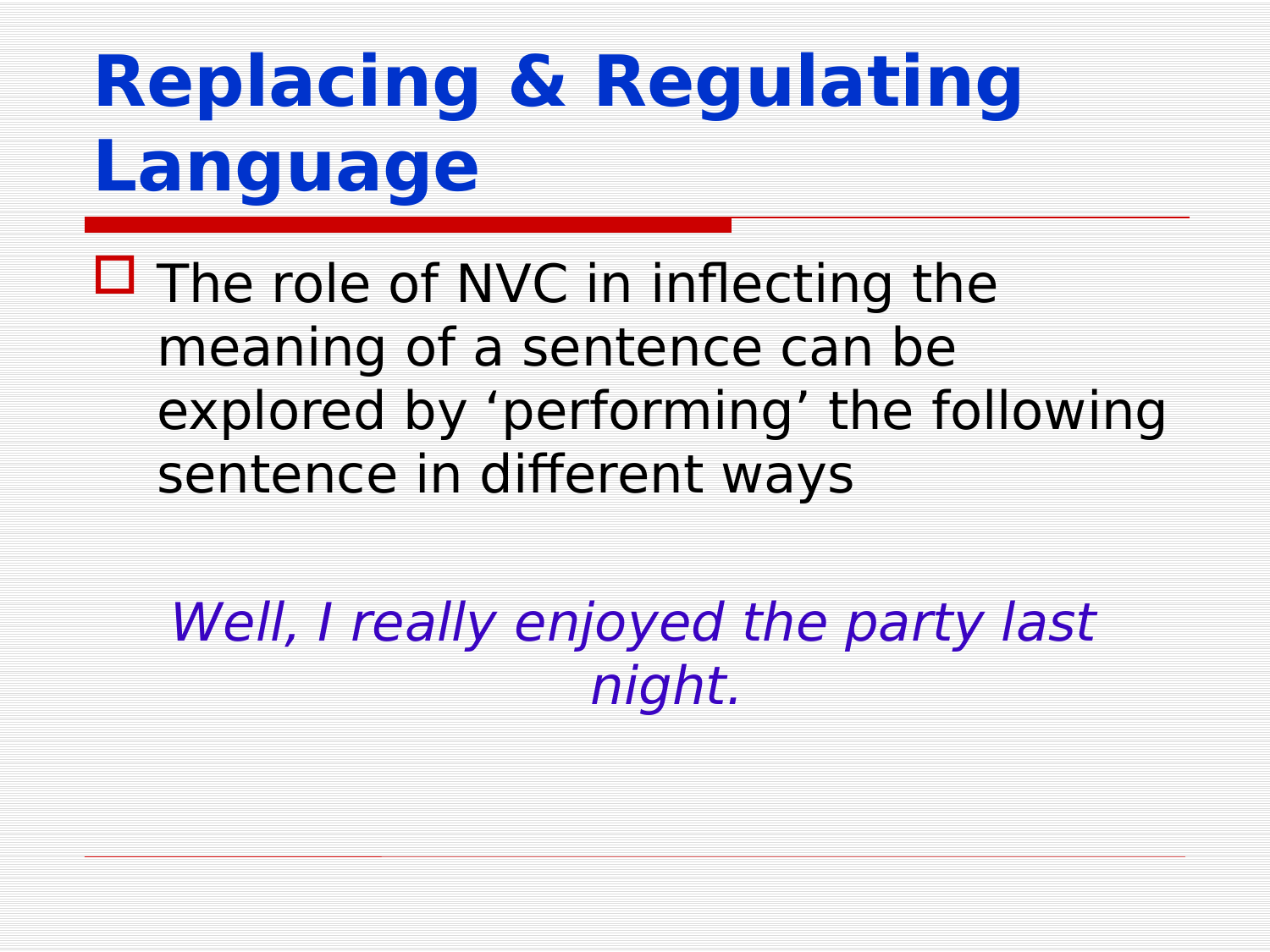

# Replacing & Regulating Language
The role of NVC in inflecting the meaning of a sentence can be explored by ‘performing’ the following sentence in different ways

Well, I really enjoyed the party last night.